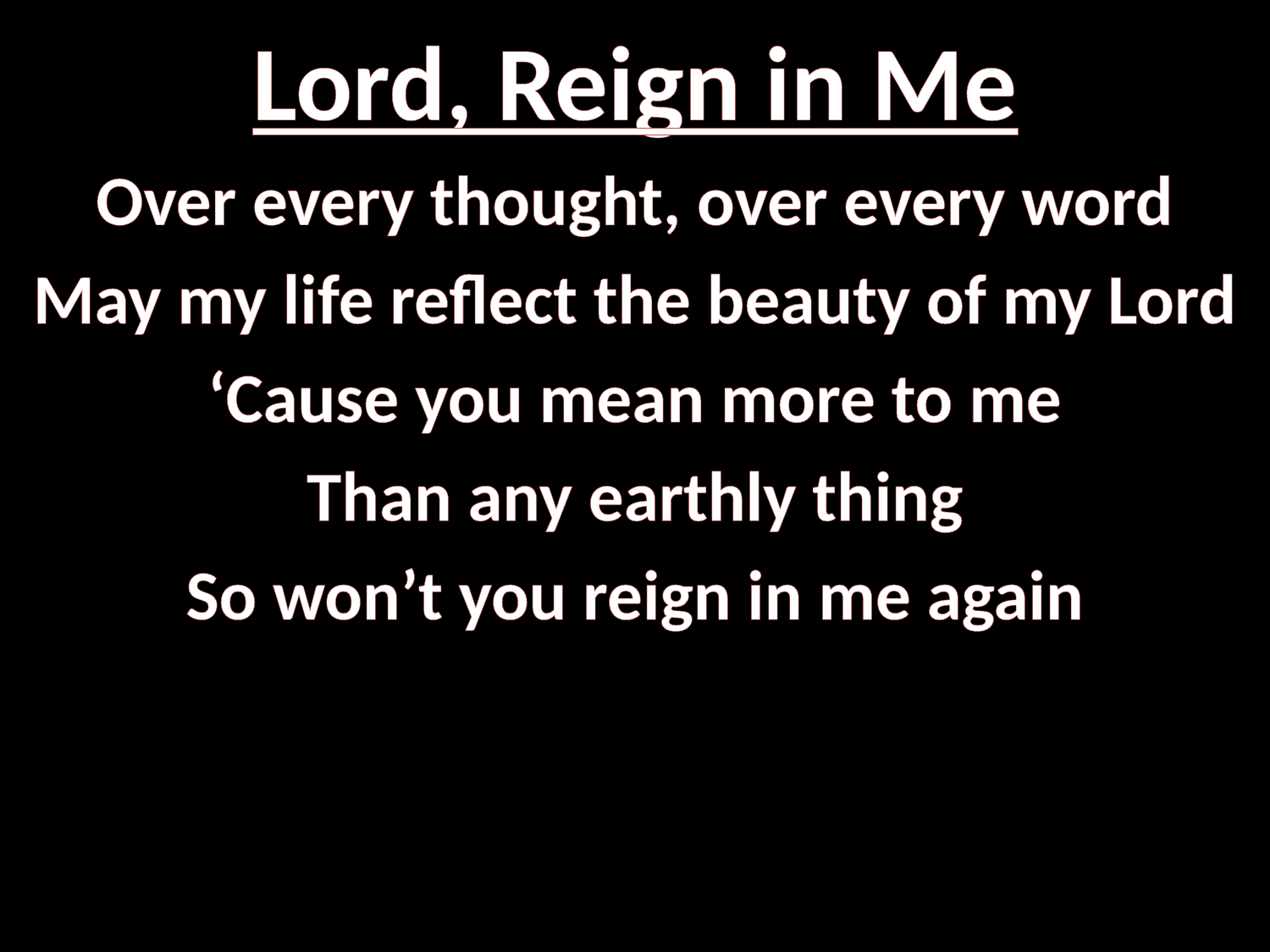

# Lord, Reign in Me
Over every thought, over every word
May my life reflect the beauty of my Lord
‘Cause you mean more to me
Than any earthly thing
So won’t you reign in me again